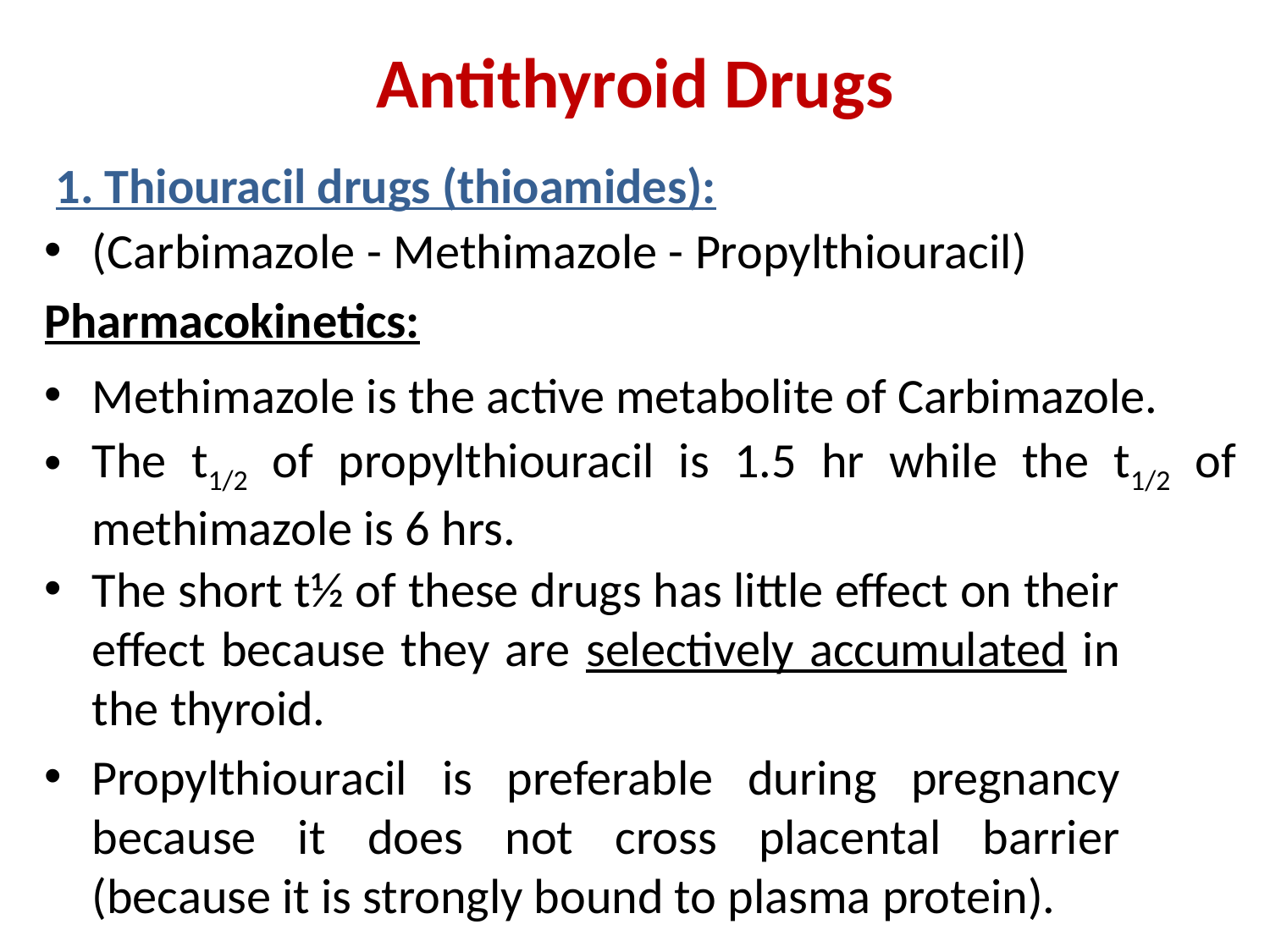

# Antithyroid Drugs
 1. Thiouracil drugs (thioamides):
(Carbimazole - Methimazole - Propylthiouracil)
Pharmacokinetics:
Methimazole is the active metabolite of Carbimazole.
The t1/2 of propylthiouracil is 1.5 hr while the t1/2 of methimazole is 6 hrs.
The short t½ of these drugs has little effect on their effect because they are selectively accumulated in the thyroid.
Propylthiouracil is preferable during pregnancy because it does not cross placental barrier (because it is strongly bound to plasma protein).